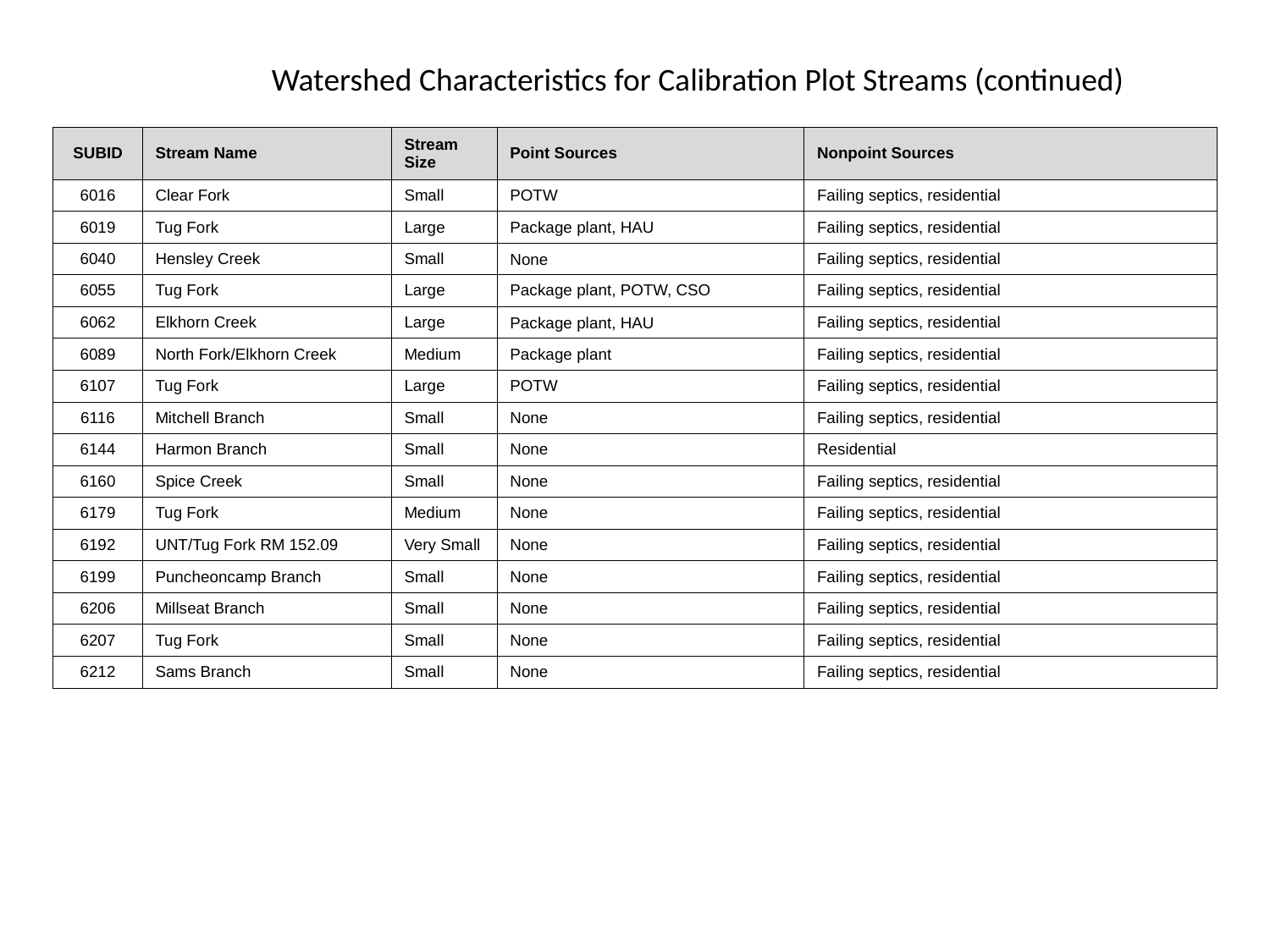

Watershed Characteristics for Calibration Plot Streams (continued)
| SUBID | Stream Name | Stream Size | Point Sources | Nonpoint Sources |
| --- | --- | --- | --- | --- |
| 6016 | Clear Fork | Small | POTW | Failing septics, residential |
| 6019 | Tug Fork | Large | Package plant, HAU | Failing septics, residential |
| 6040 | Hensley Creek | Small | None | Failing septics, residential |
| 6055 | Tug Fork | Large | Package plant, POTW, CSO | Failing septics, residential |
| 6062 | Elkhorn Creek | Large | Package plant, HAU | Failing septics, residential |
| 6089 | North Fork/Elkhorn Creek | Medium | Package plant | Failing septics, residential |
| 6107 | Tug Fork | Large | POTW | Failing septics, residential |
| 6116 | Mitchell Branch | Small | None | Failing septics, residential |
| 6144 | Harmon Branch | Small | None | Residential |
| 6160 | Spice Creek | Small | None | Failing septics, residential |
| 6179 | Tug Fork | Medium | None | Failing septics, residential |
| 6192 | UNT/Tug Fork RM 152.09 | Very Small | None | Failing septics, residential |
| 6199 | Puncheoncamp Branch | Small | None | Failing septics, residential |
| 6206 | Millseat Branch | Small | None | Failing septics, residential |
| 6207 | Tug Fork | Small | None | Failing septics, residential |
| 6212 | Sams Branch | Small | None | Failing septics, residential |